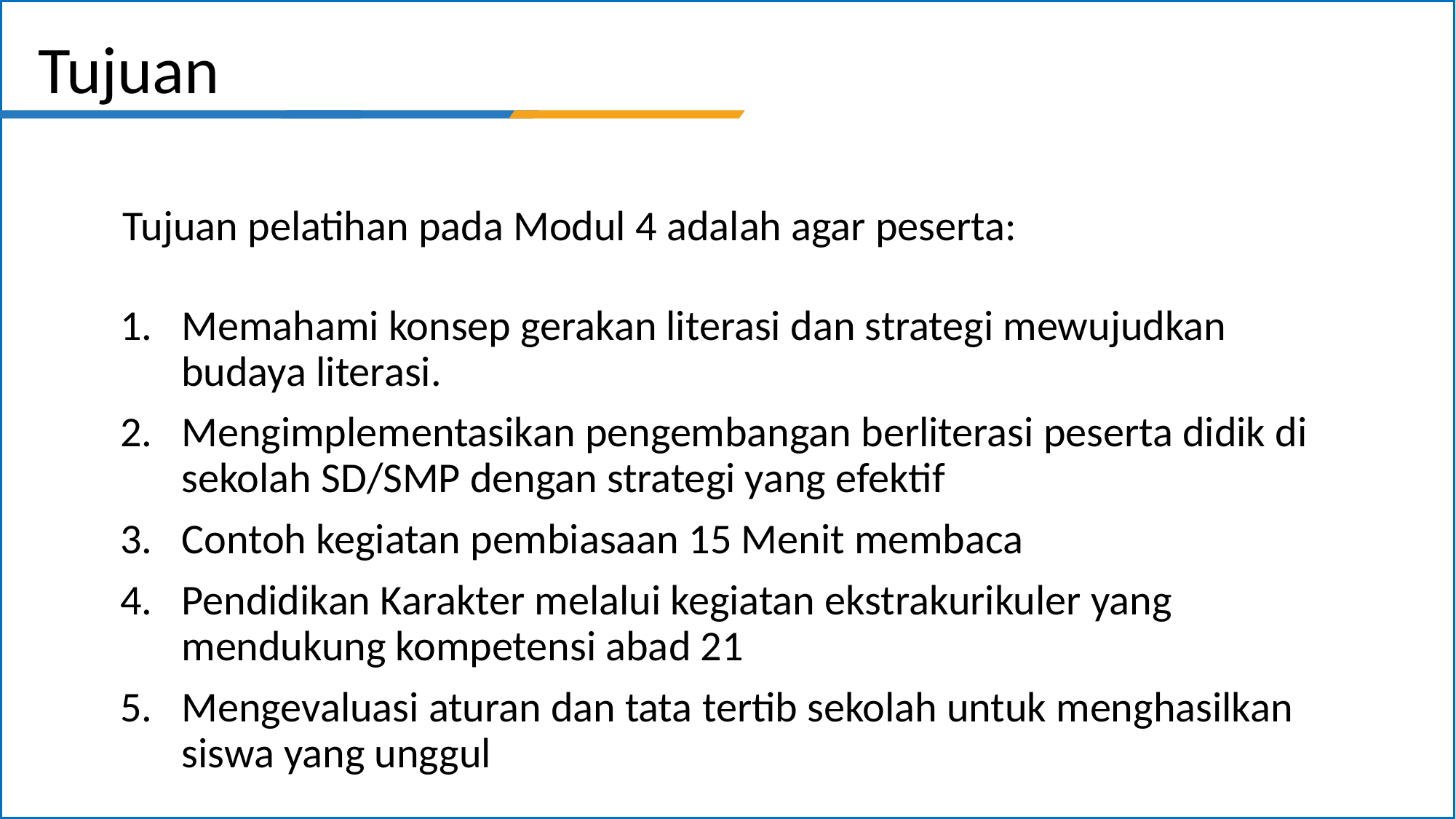

# Tujuan

Tujuan pelatihan pada Modul 4 adalah agar peserta:
Memahami konsep gerakan literasi dan strategi mewujudkan budaya literasi.
Mengimplementasikan pengembangan berliterasi peserta didik di sekolah SD/SMP dengan strategi yang efektif
Contoh kegiatan pembiasaan 15 Menit membaca
Pendidikan Karakter melalui kegiatan ekstrakurikuler yang mendukung kompetensi abad 21
Mengevaluasi aturan dan tata tertib sekolah untuk menghasilkan siswa yang unggul